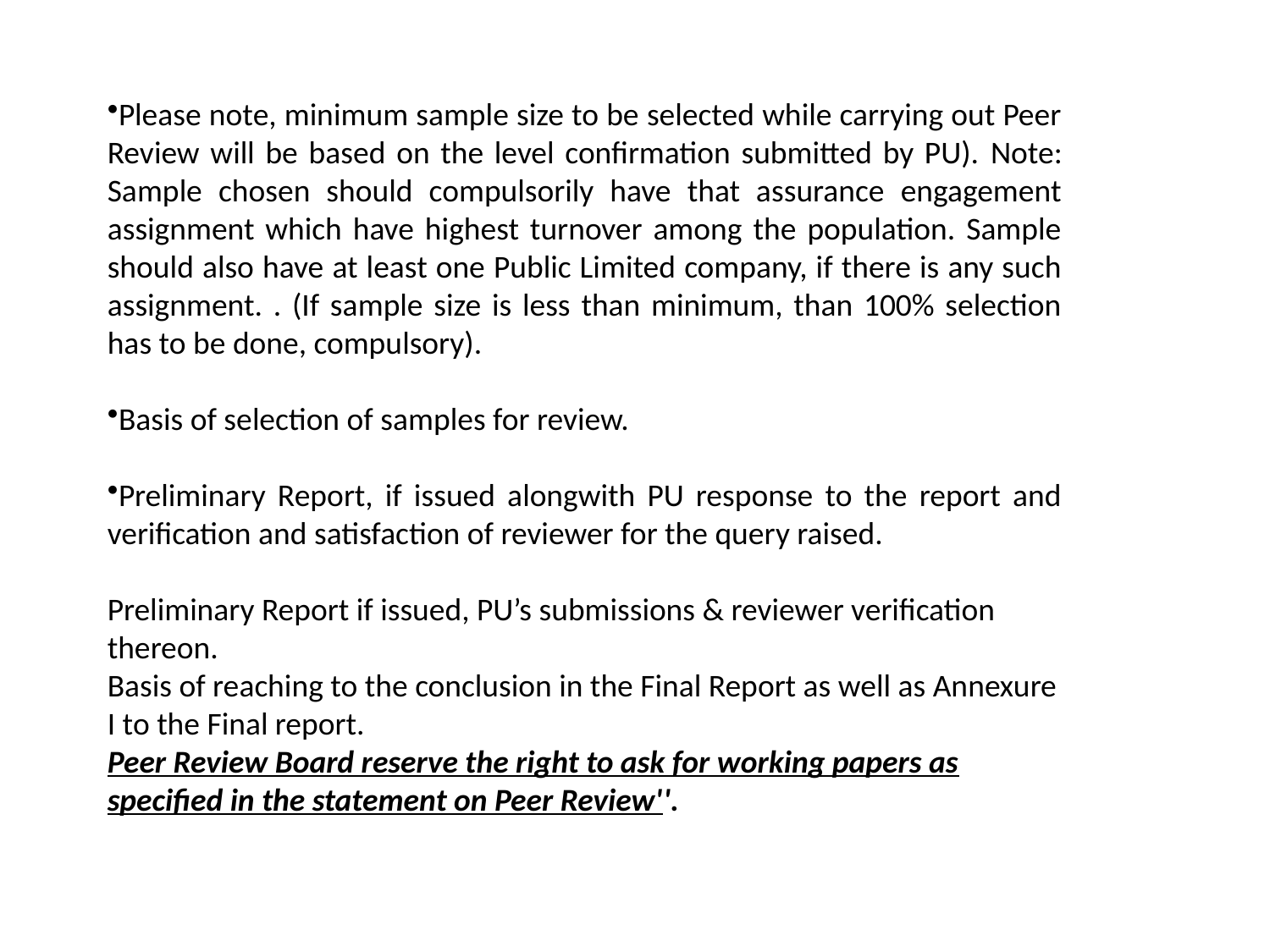

Please note, minimum sample size to be selected while carrying out Peer Review will be based on the level confirmation submitted by PU). Note: Sample chosen should compulsorily have that assurance engagement assignment which have highest turnover among the population. Sample should also have at least one Public Limited company, if there is any such assignment. . (If sample size is less than minimum, than 100% selection has to be done, compulsory).

Basis of selection of samples for review.

Preliminary Report, if issued alongwith PU response to the report and verification and satisfaction of reviewer for the query raised.

Preliminary Report if issued, PU’s submissions & reviewer verification thereon.
Basis of reaching to the conclusion in the Final Report as well as Annexure I to the Final report.
Peer Review Board reserve the right to ask for working papers as specified in the statement on Peer Review''.